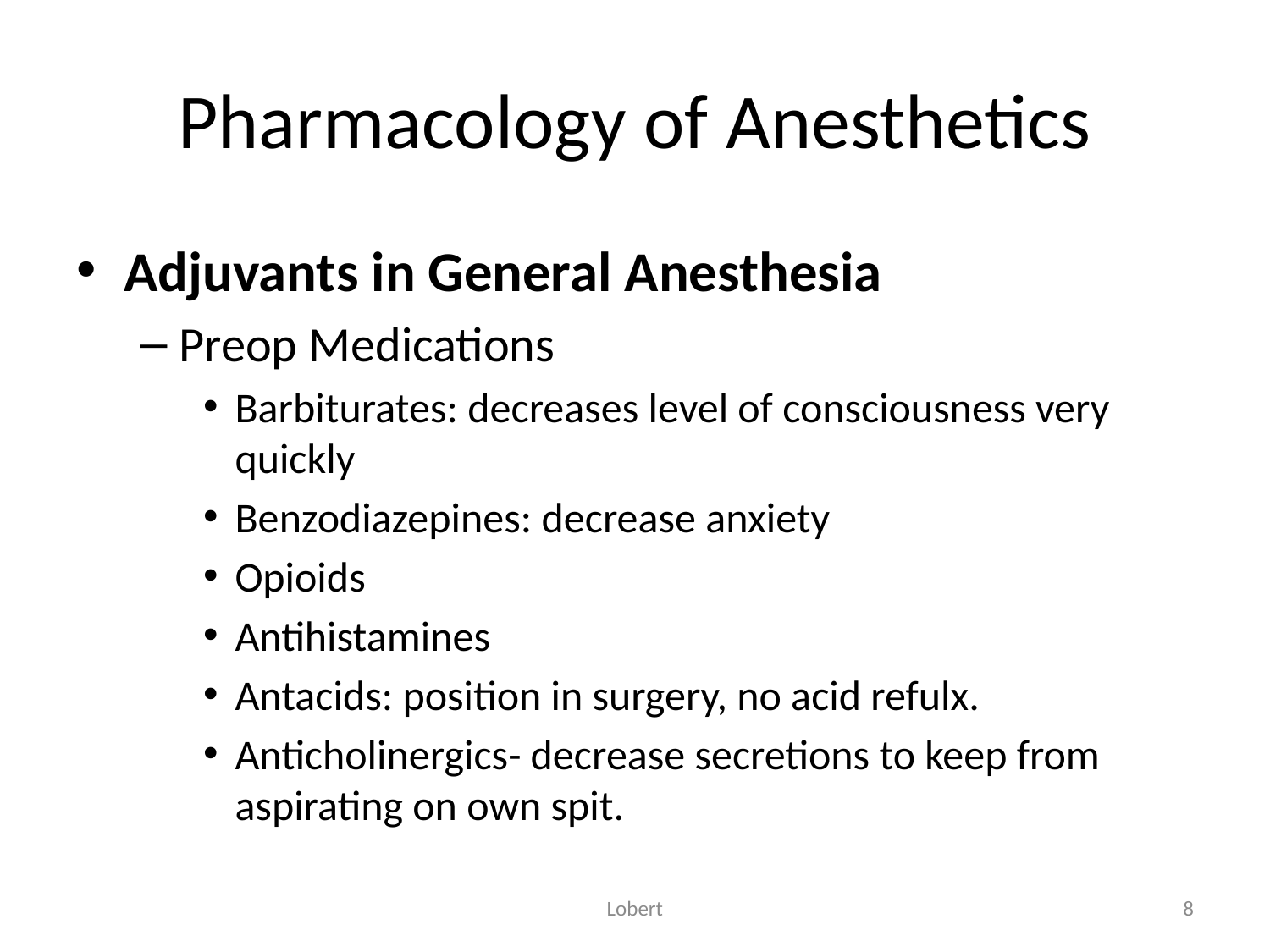

# Pharmacology of Anesthetics
Adjuvants in General Anesthesia
Preop Medications
Barbiturates: decreases level of consciousness very quickly
Benzodiazepines: decrease anxiety
Opioids
Antihistamines
Antacids: position in surgery, no acid refulx.
Anticholinergics- decrease secretions to keep from aspirating on own spit.

Lobert
8